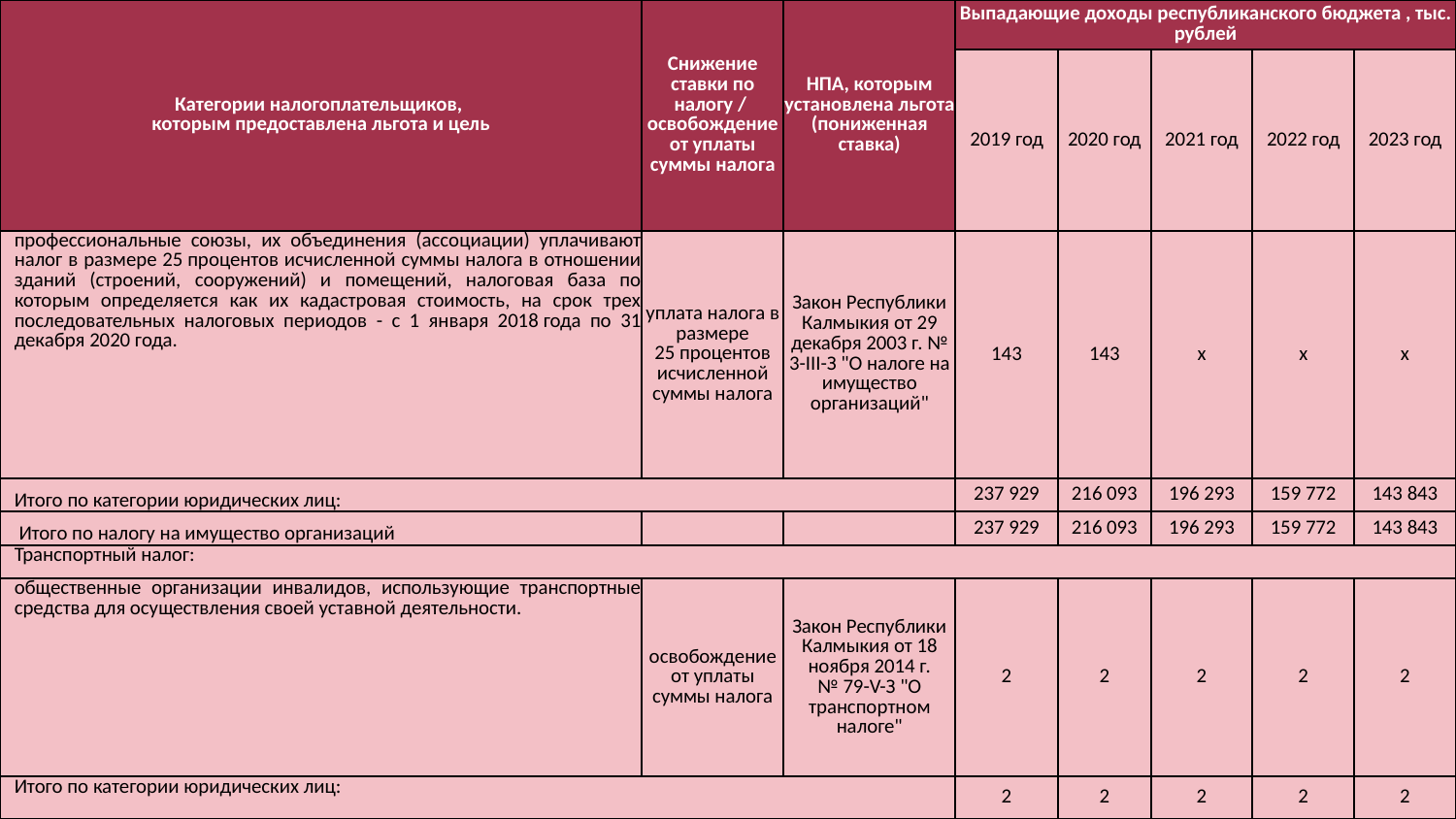

| Категории налогоплательщиков, которым предоставлена льгота и цель | Снижение ставки по налогу / освобождение от уплаты суммы налога | НПА, которым установлена льгота (пониженная ставка) | Выпадающие доходы республиканского бюджета , тыс. рублей |  |  |  |  |
| --- | --- | --- | --- | --- | --- | --- | --- |
|  |  |  | 2019 год | 2020 год | 2021 год | 2022 год | 2023 год |
| профессиональные союзы, их объединения (ассоциации) уплачивают налог в размере 25 процентов исчисленной суммы налога в отношении зданий (строений, сооружений) и помещений, налоговая база по которым определяется как их кадастровая стоимость, на срок трех последовательных налоговых периодов - с 1 января 2018 года по 31 декабря 2020 года. | уплата налога в размере 25 процентов исчисленной суммы налога | Закон Республики Калмыкия от 29 декабря 2003 г. № 3-III-З "О налоге на имущество организаций" | 143 | 143 | х | х | х |
| Итого по категории юридических лиц: |  |  | 237 929 | 216 093 | 196 293 | 159 772 | 143 843 |
| Итого по налогу на имущество организаций |  |  | 237 929 | 216 093 | 196 293 | 159 772 | 143 843 |
| Транспортный налог: |  |  |  |  |  |  |  |
| общественные организации инвалидов, использующие транспортные средства для осуществления своей уставной деятельности. | освобождение от уплаты суммы налога | Закон Республики Калмыкия от 18 ноября 2014 г. № 79-V-З "О транспортном налоге" | 2 | 2 | 2 | 2 | 2 |
| Итого по категории юридических лиц: |  |  | 2 | 2 | 2 | 2 | 2 |
39